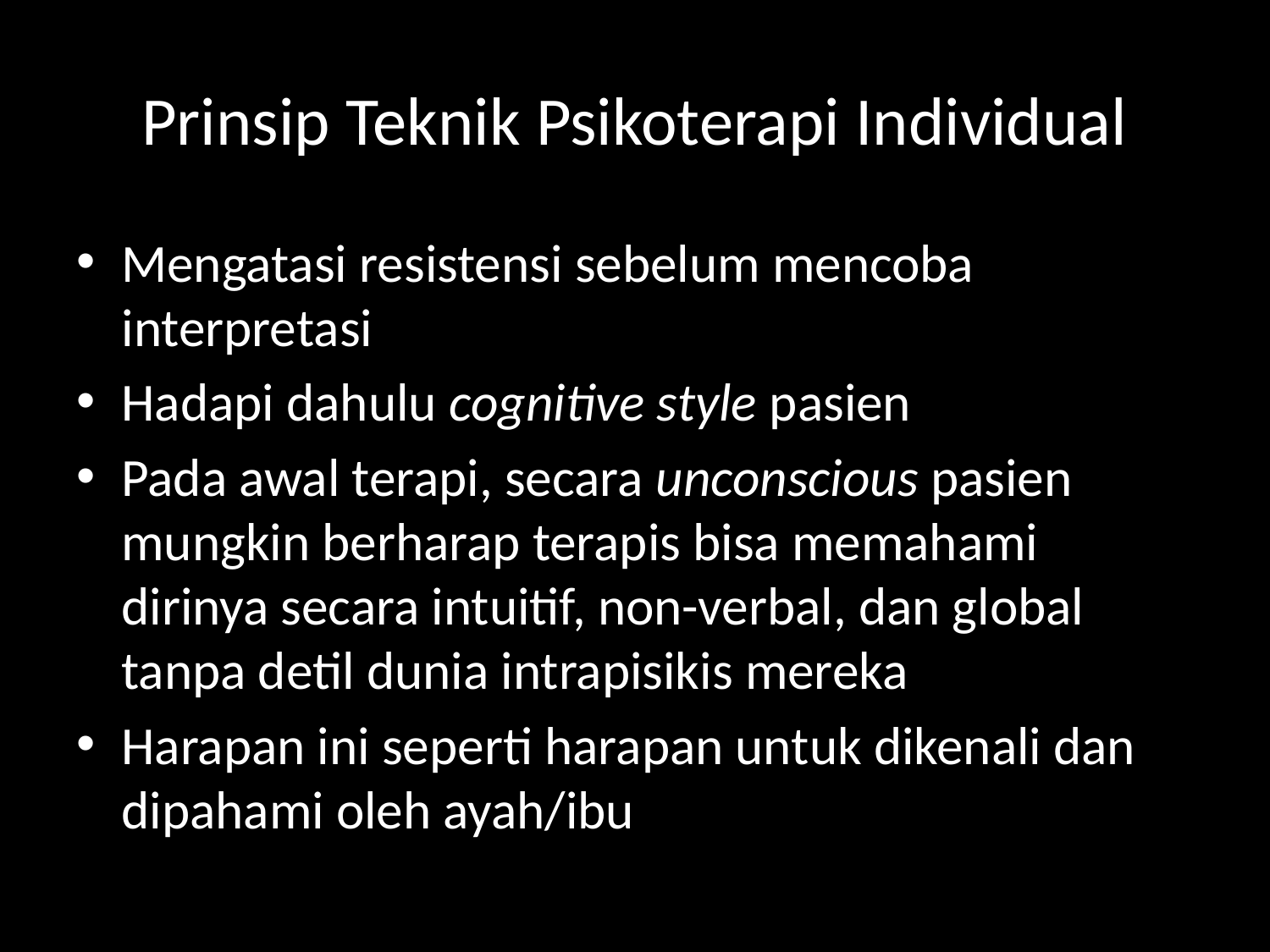

# Prinsip Teknik Psikoterapi Individual
Mengatasi resistensi sebelum mencoba interpretasi
Hadapi dahulu cognitive style pasien
Pada awal terapi, secara unconscious pasien mungkin berharap terapis bisa memahami dirinya secara intuitif, non-verbal, dan global tanpa detil dunia intrapisikis mereka
Harapan ini seperti harapan untuk dikenali dan dipahami oleh ayah/ibu